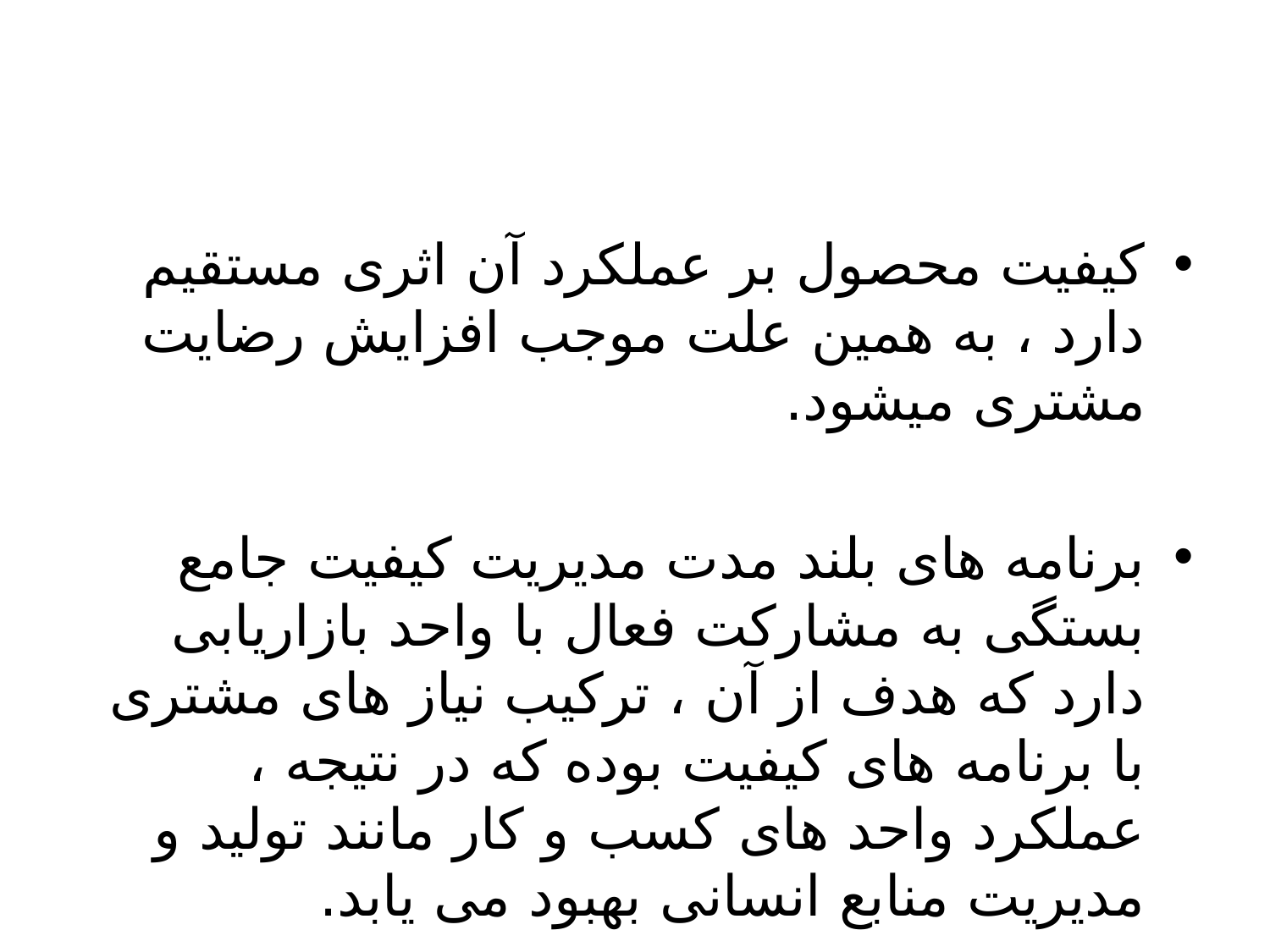

#
کیفیت محصول بر عملکرد آن اثری مستقیم دارد ، به همین علت موجب افزایش رضایت مشتری میشود.

برنامه های بلند مدت مدیریت کیفیت جامع بستگی به مشارکت فعال با واحد بازاریابی دارد که هدف از آن ، ترکیب نیاز های مشتری با برنامه های کیفیت بوده که در نتیجه ، عملکرد واحد های کسب و کار مانند تولید و مدیریت منابع انسانی بهبود می یابد.